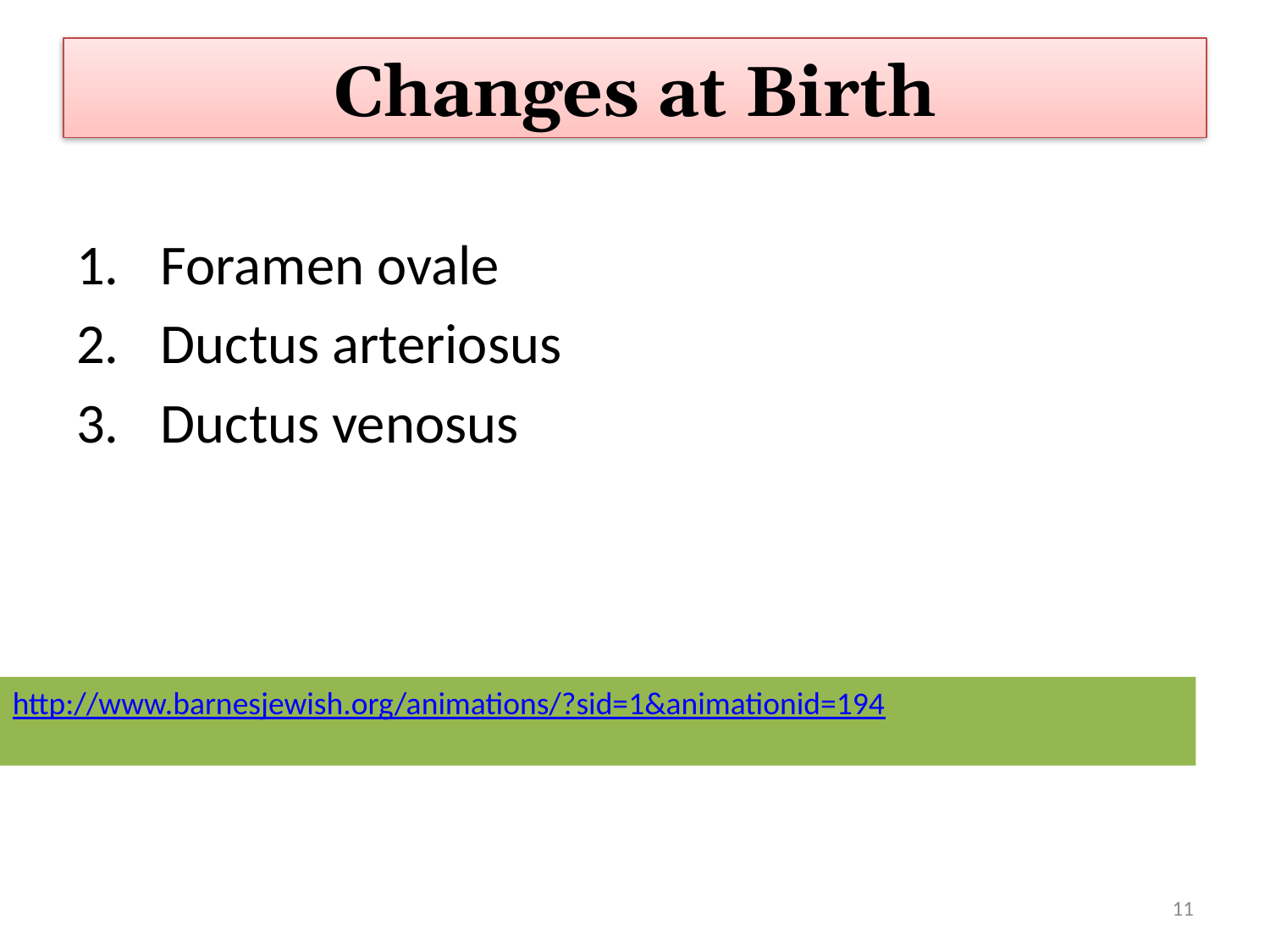

# Changes at Birth
Foramen ovale
Ductus arteriosus
Ductus venosus

http://www.barnesjewish.org/animations/?sid=1&animationid=194

11